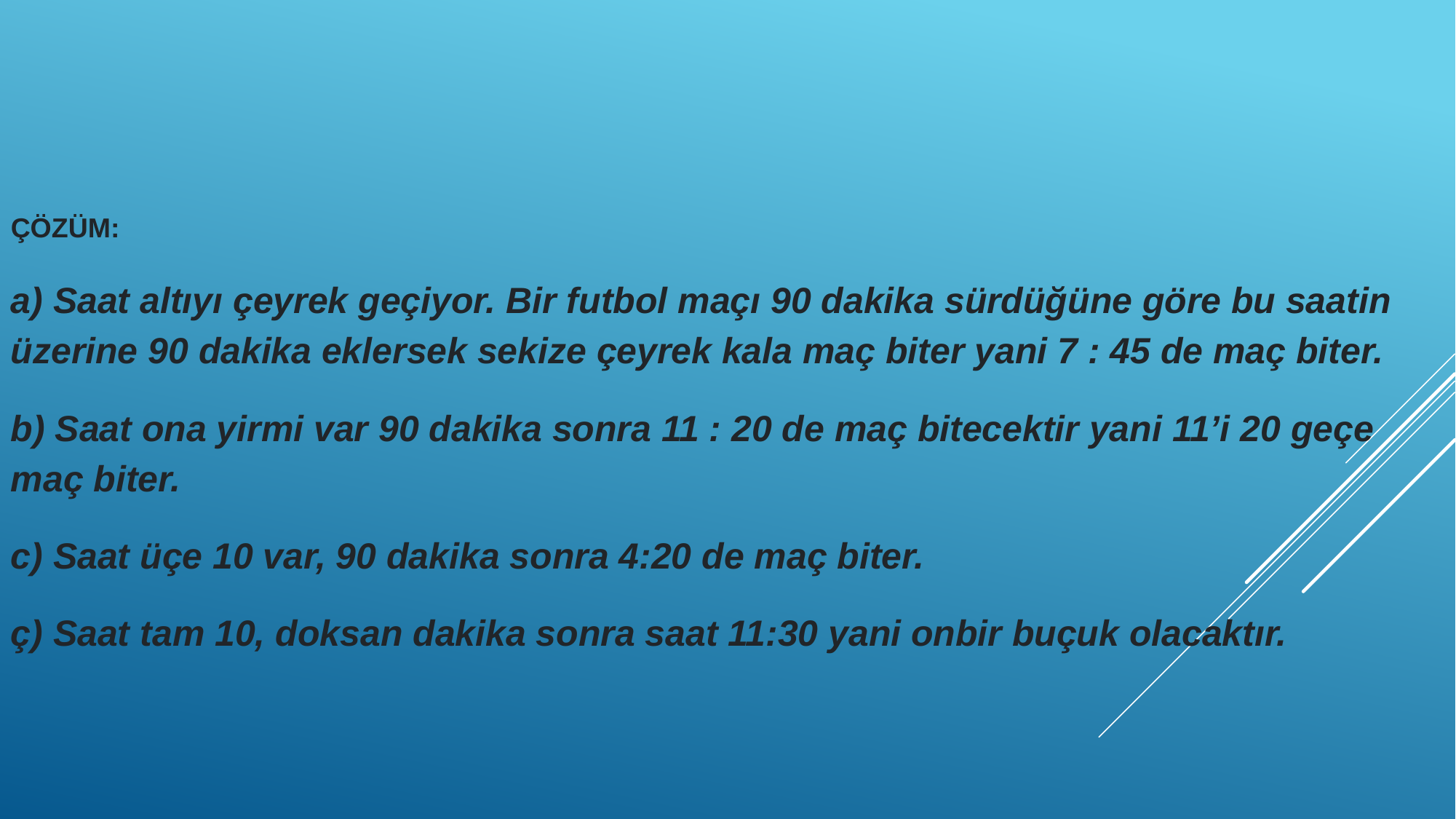

ÇÖZÜM:
a) Saat altıyı çeyrek geçiyor. Bir futbol maçı 90 dakika sürdüğüne göre bu saatin üzerine 90 dakika eklersek sekize çeyrek kala maç biter yani 7 : 45 de maç biter.
b) Saat ona yirmi var 90 dakika sonra 11 : 20 de maç bitecektir yani 11’i 20 geçe maç biter.
c) Saat üçe 10 var, 90 dakika sonra 4:20 de maç biter.
ç) Saat tam 10, doksan dakika sonra saat 11:30 yani onbir buçuk olacaktır.